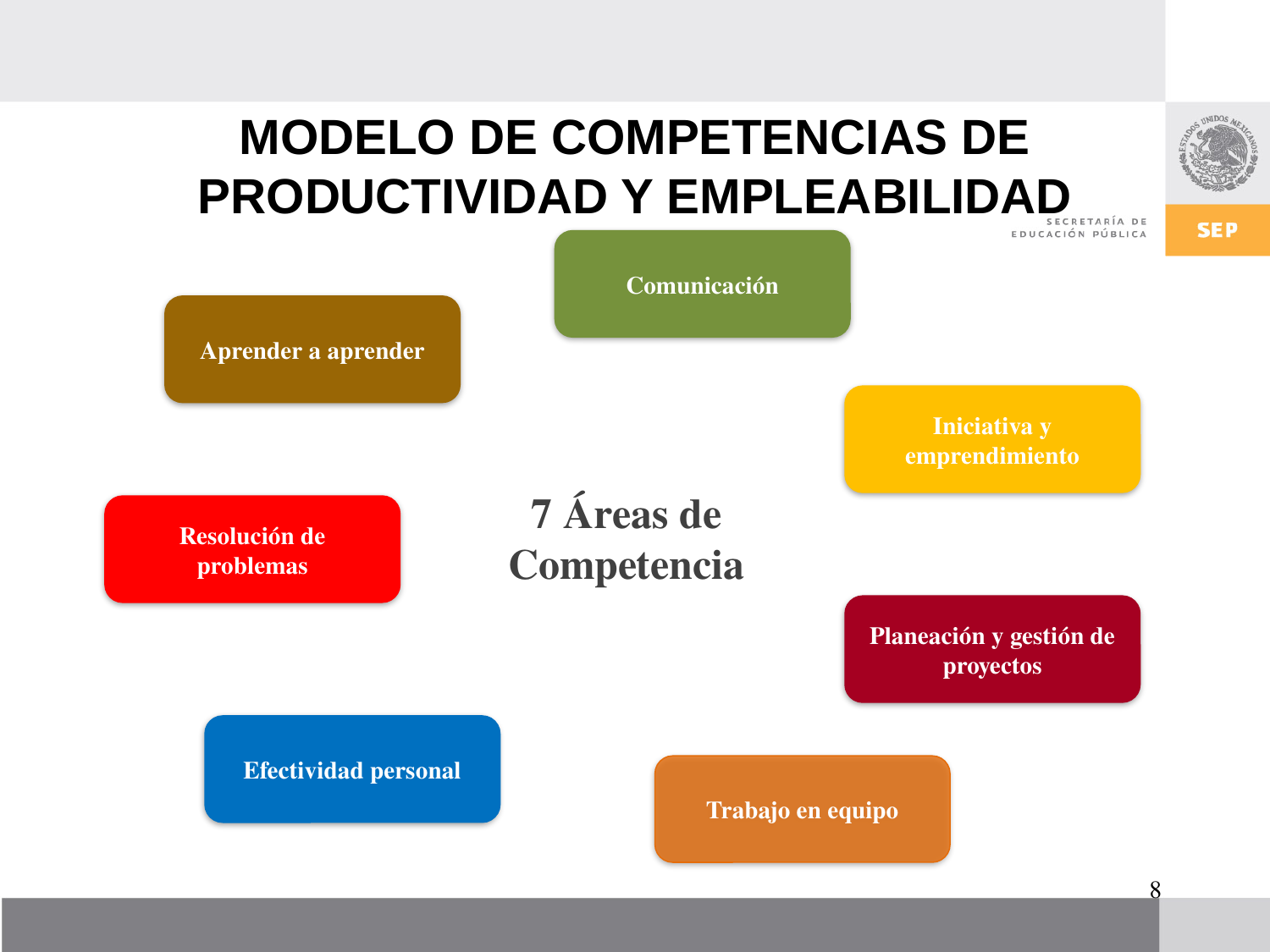

# MODELO DE COMPETENCIAS DE PRODUCTIVIDAD Y EMPLEABILIDAD
Comunicación
Aprender a aprender
Iniciativa y emprendimiento
7 Áreas de Competencia
Resolución de problemas
Planeación y gestión de proyectos
Efectividad personal
Trabajo en equipo
8